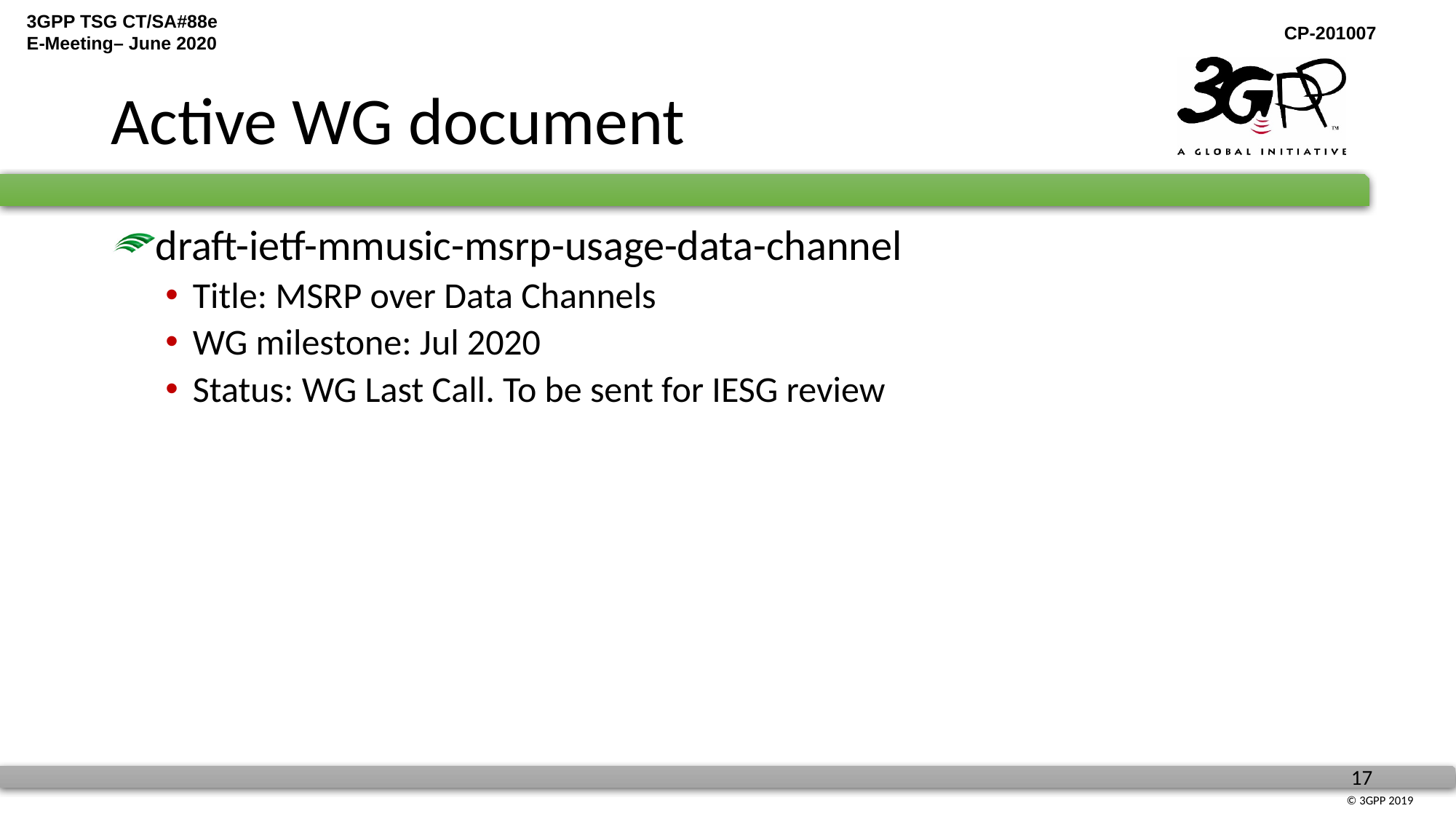

# Active WG document
draft-ietf-mmusic-msrp-usage-data-channel
Title: MSRP over Data Channels
WG milestone: Jul 2020
Status: WG Last Call. To be sent for IESG review